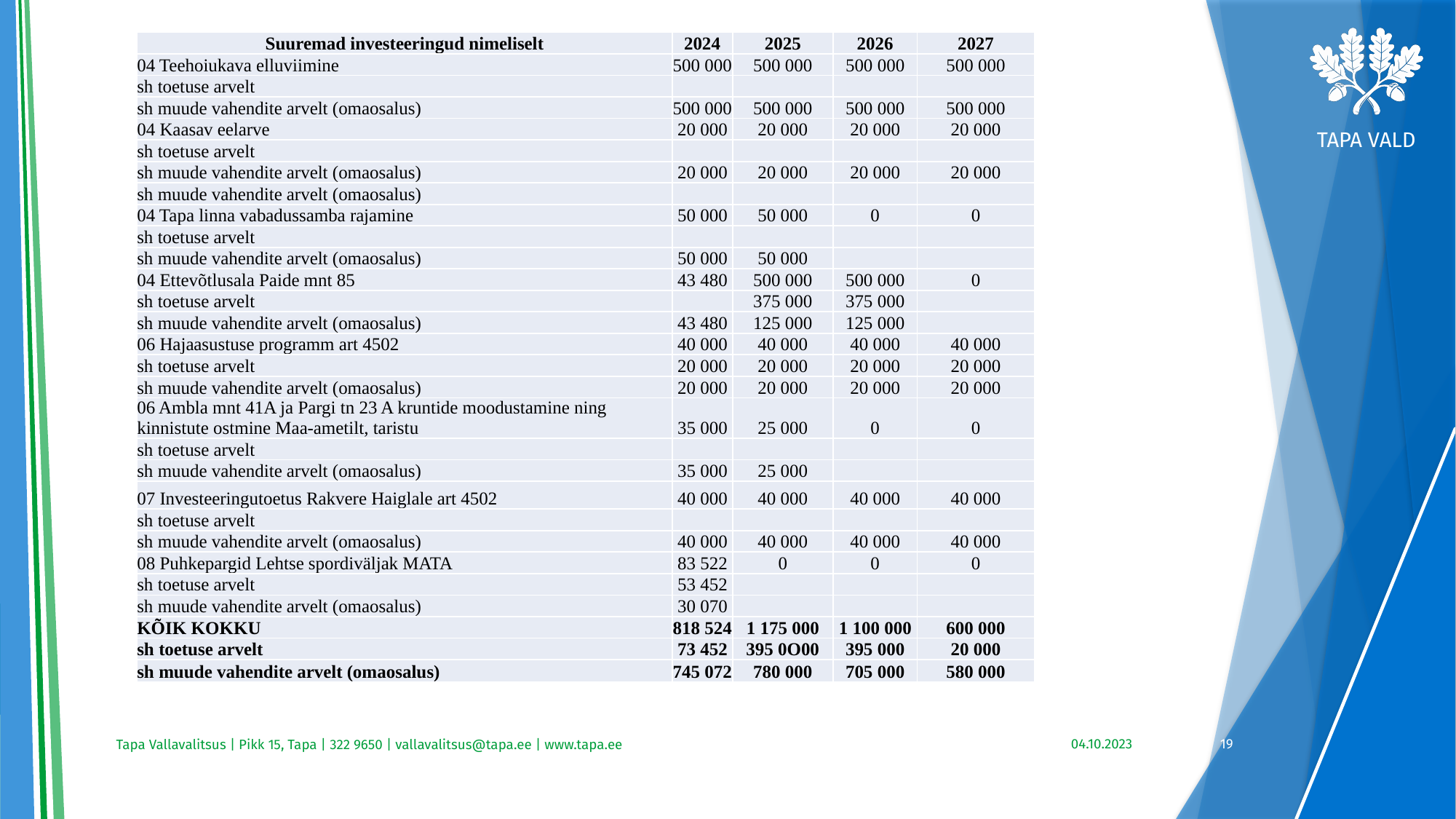

| Suuremad investeeringud nimeliselt | 2024 | 2025 | 2026 | 2027 |
| --- | --- | --- | --- | --- |
| 04 Teehoiukava elluviimine | 500 000 | 500 000 | 500 000 | 500 000 |
| sh toetuse arvelt |  |  |  |  |
| sh muude vahendite arvelt (omaosalus) | 500 000 | 500 000 | 500 000 | 500 000 |
| 04 Kaasav eelarve | 20 000 | 20 000 | 20 000 | 20 000 |
| sh toetuse arvelt |  |  |  |  |
| sh muude vahendite arvelt (omaosalus) | 20 000 | 20 000 | 20 000 | 20 000 |
| sh muude vahendite arvelt (omaosalus) |  |  |  |  |
| 04 Tapa linna vabadussamba rajamine | 50 000 | 50 000 | 0 | 0 |
| sh toetuse arvelt |  |  |  |  |
| sh muude vahendite arvelt (omaosalus) | 50 000 | 50 000 |  |  |
| 04 Ettevõtlusala Paide mnt 85 | 43 480 | 500 000 | 500 000 | 0 |
| sh toetuse arvelt |  | 375 000 | 375 000 |  |
| sh muude vahendite arvelt (omaosalus) | 43 480 | 125 000 | 125 000 |  |
| 06 Hajaasustuse programm art 4502 | 40 000 | 40 000 | 40 000 | 40 000 |
| sh toetuse arvelt | 20 000 | 20 000 | 20 000 | 20 000 |
| sh muude vahendite arvelt (omaosalus) | 20 000 | 20 000 | 20 000 | 20 000 |
| 06 Ambla mnt 41A ja Pargi tn 23 A kruntide moodustamine ning kinnistute ostmine Maa-ametilt, taristu | 35 000 | 25 000 | 0 | 0 |
| sh toetuse arvelt |  |  |  |  |
| sh muude vahendite arvelt (omaosalus) | 35 000 | 25 000 |  |  |
| 07 Investeeringutoetus Rakvere Haiglale art 4502 | 40 000 | 40 000 | 40 000 | 40 000 |
| sh toetuse arvelt |  |  |  |  |
| sh muude vahendite arvelt (omaosalus) | 40 000 | 40 000 | 40 000 | 40 000 |
| 08 Puhkepargid Lehtse spordiväljak MATA | 83 522 | 0 | 0 | 0 |
| sh toetuse arvelt | 53 452 |  |  |  |
| sh muude vahendite arvelt (omaosalus) | 30 070 |  |  |  |
| KÕIK KOKKU | 818 524 | 1 175 000 | 1 100 000 | 600 000 |
| sh toetuse arvelt | 73 452 | 395 0O00 | 395 000 | 20 000 |
| sh muude vahendite arvelt (omaosalus) | 745 072 | 780 000 | 705 000 | 580 000 |
04.10.2023
19
Tapa Vallavalitsus | Pikk 15, Tapa | 322 9650 | vallavalitsus@tapa.ee | www.tapa.ee